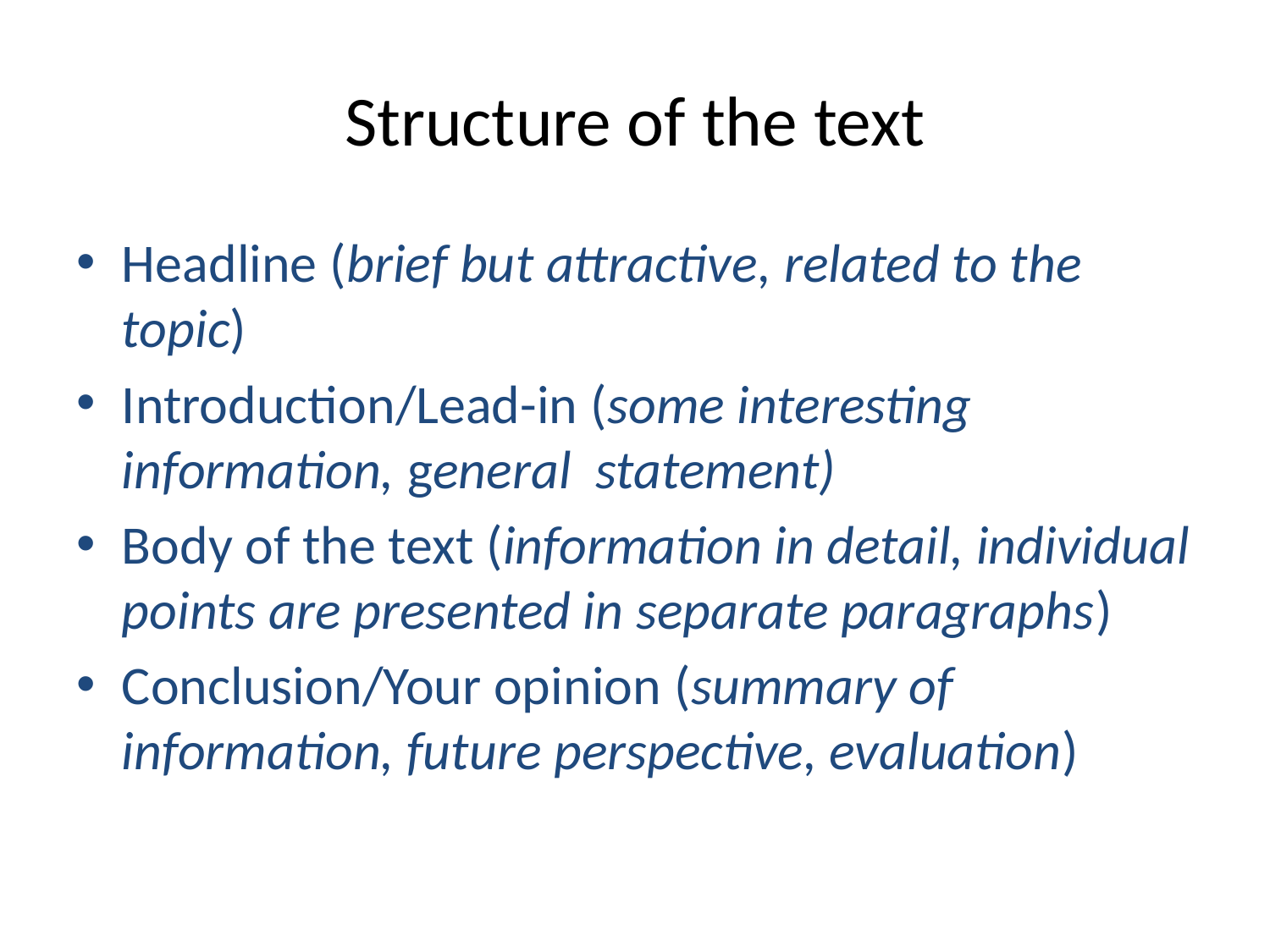

# Structure of the text
Headline (brief but attractive, related to the topic)
Introduction/Lead-in (some interesting information, general  statement)
Body of the text (information in detail, individual points are presented in separate paragraphs)
Conclusion/Your opinion (summary of information, future perspective, evaluation)